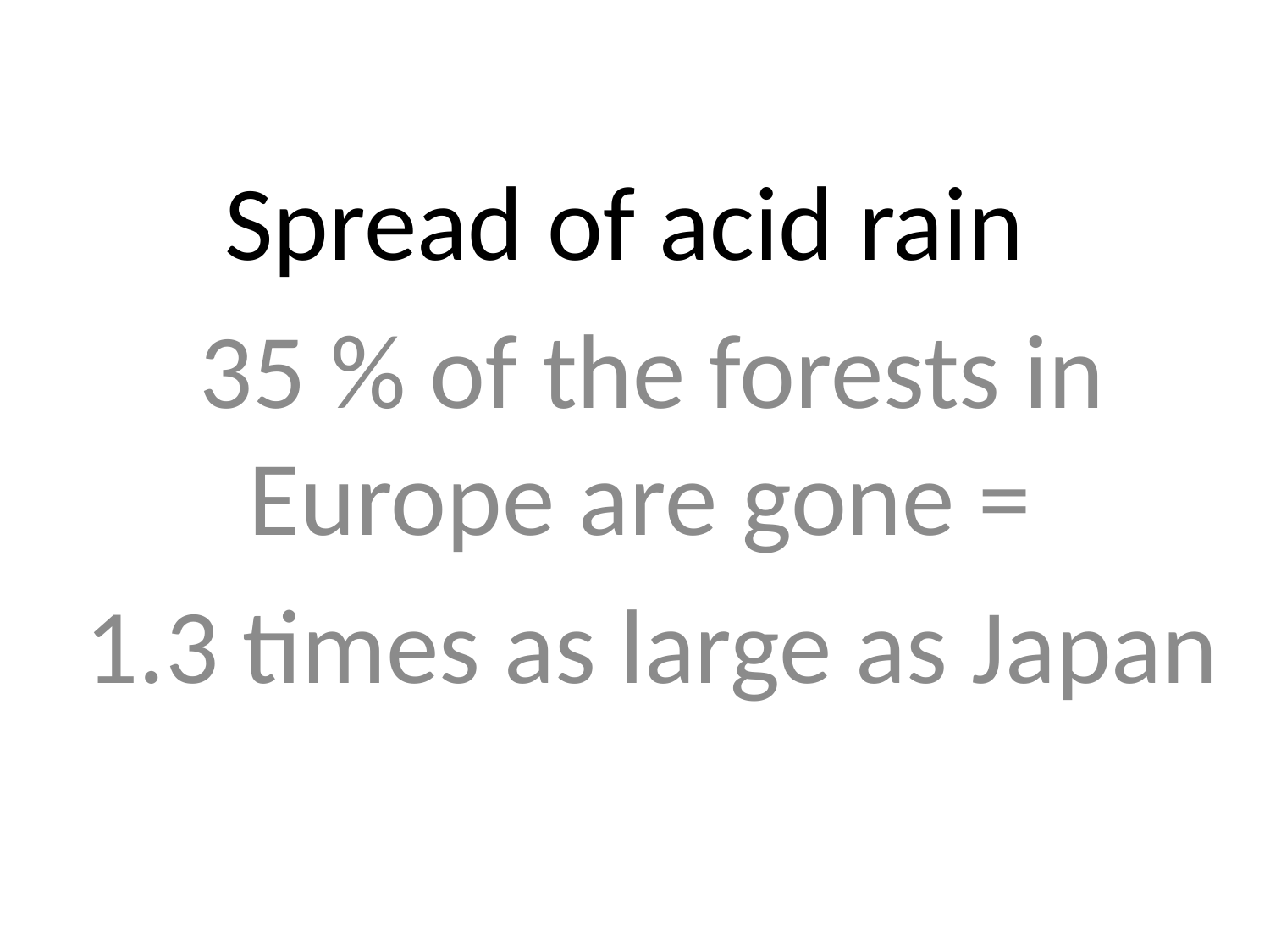

# Spread of acid rain
35 % of the forests in Europe are gone =
1.3 times as large as Japan